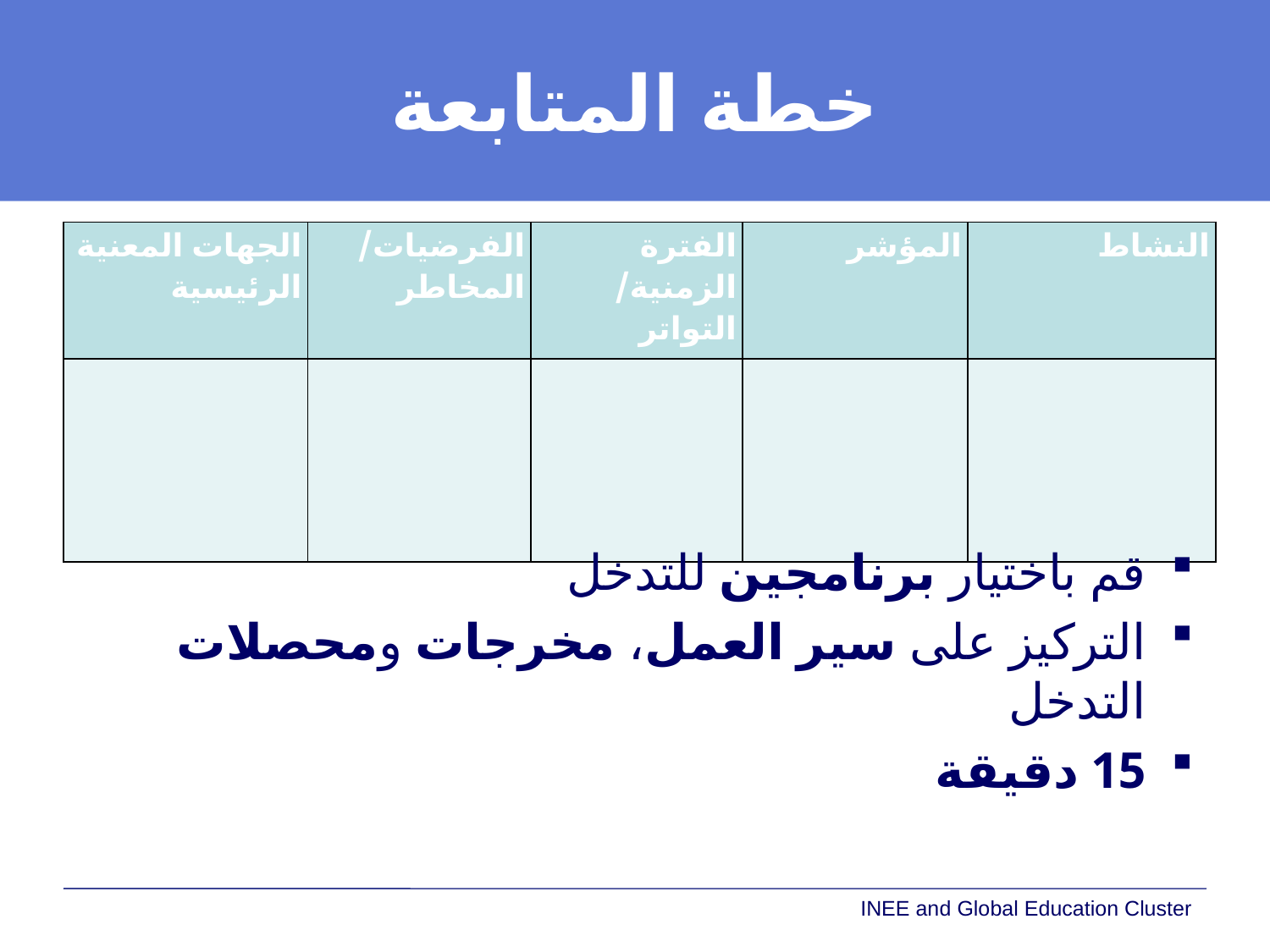

# خطة المتابعة
| الجهات المعنية الرئيسية | الفرضيات/ المخاطر | الفترة الزمنية/ التواتر | المؤشر | النشاط |
| --- | --- | --- | --- | --- |
|  |  |  |  |  |
قم باختيار برنامجين للتدخل
التركيز على سير العمل، مخرجات ومحصلات التدخل
15 دقيقة

INEE and Global Education Cluster